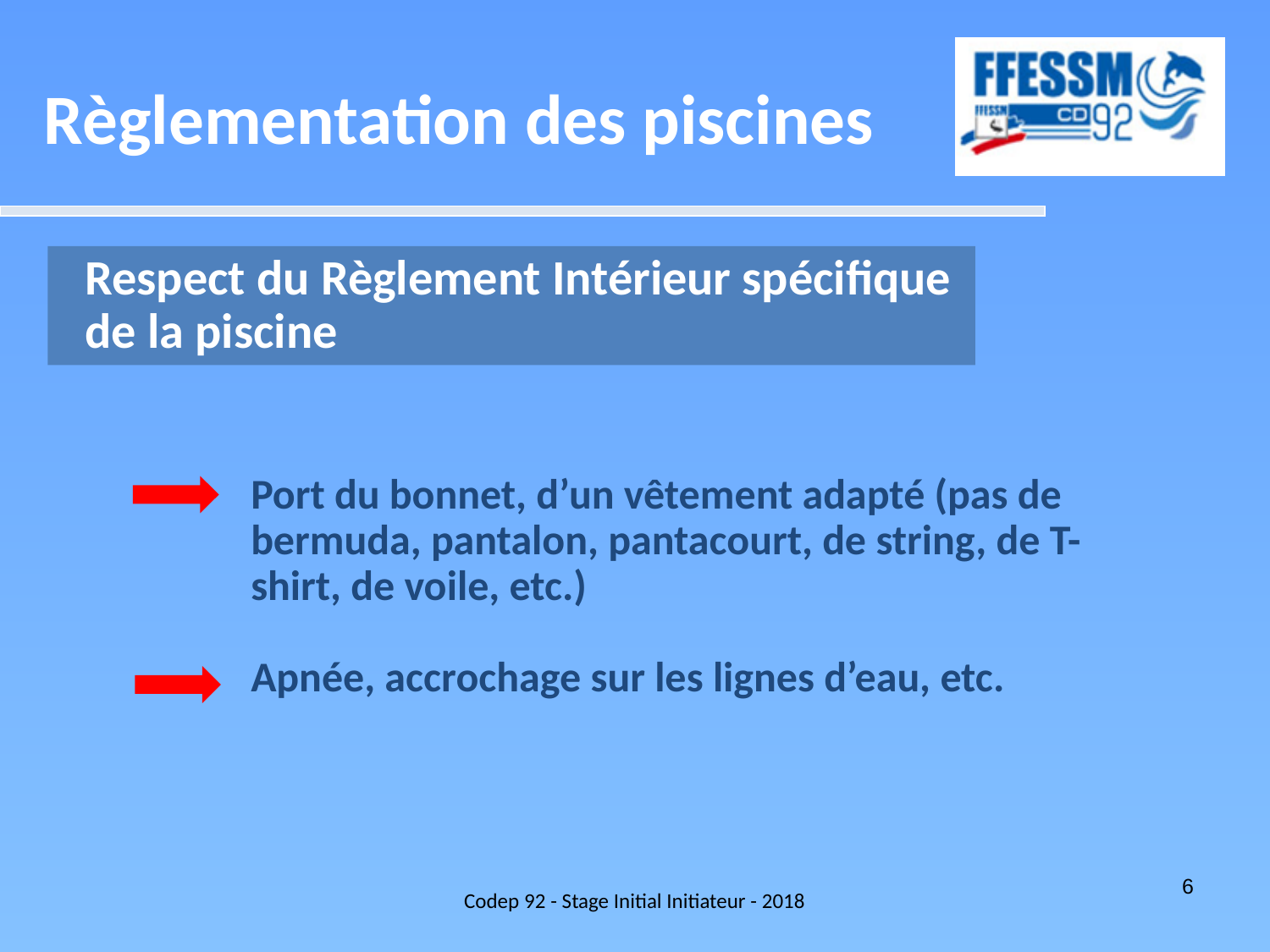

Règlementation des piscines
Respect du Règlement Intérieur spécifique
de la piscine
Port du bonnet, d’un vêtement adapté (pas de bermuda, pantalon, pantacourt, de string, de T-shirt, de voile, etc.)

Apnée, accrochage sur les lignes d’eau, etc.

Codep 92 - Stage Initial Initiateur - 2018
6